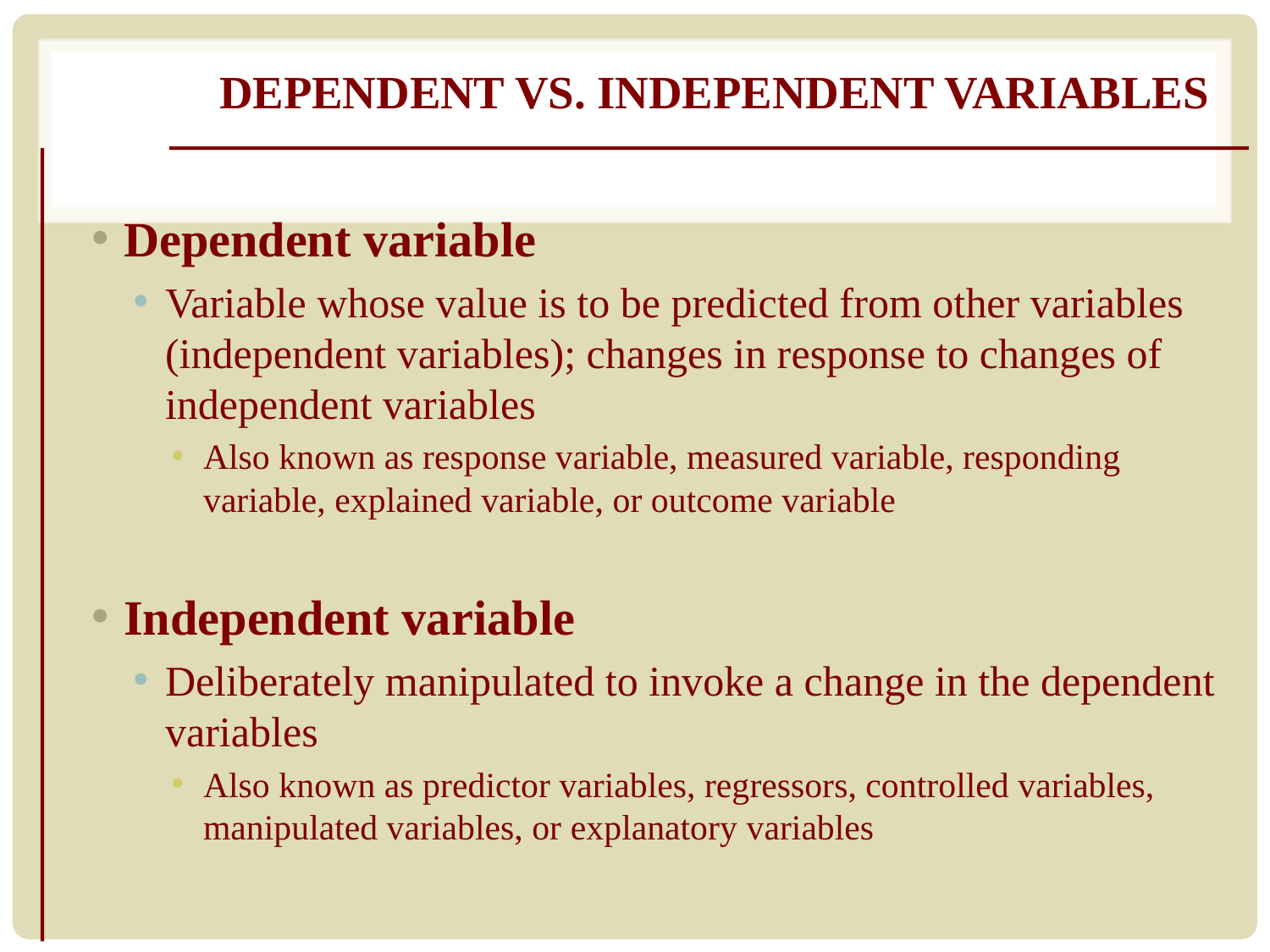

# Dependent vs. Independent Variables

Dependent variable
Variable whose value is to be predicted from other variables (independent variables); changes in response to changes of independent variables
Also known as response variable, measured variable, responding variable, explained variable, or outcome variable

Independent variable
Deliberately manipulated to invoke a change in the dependent variables
Also known as predictor variables, regressors, controlled variables, manipulated variables, or explanatory variables